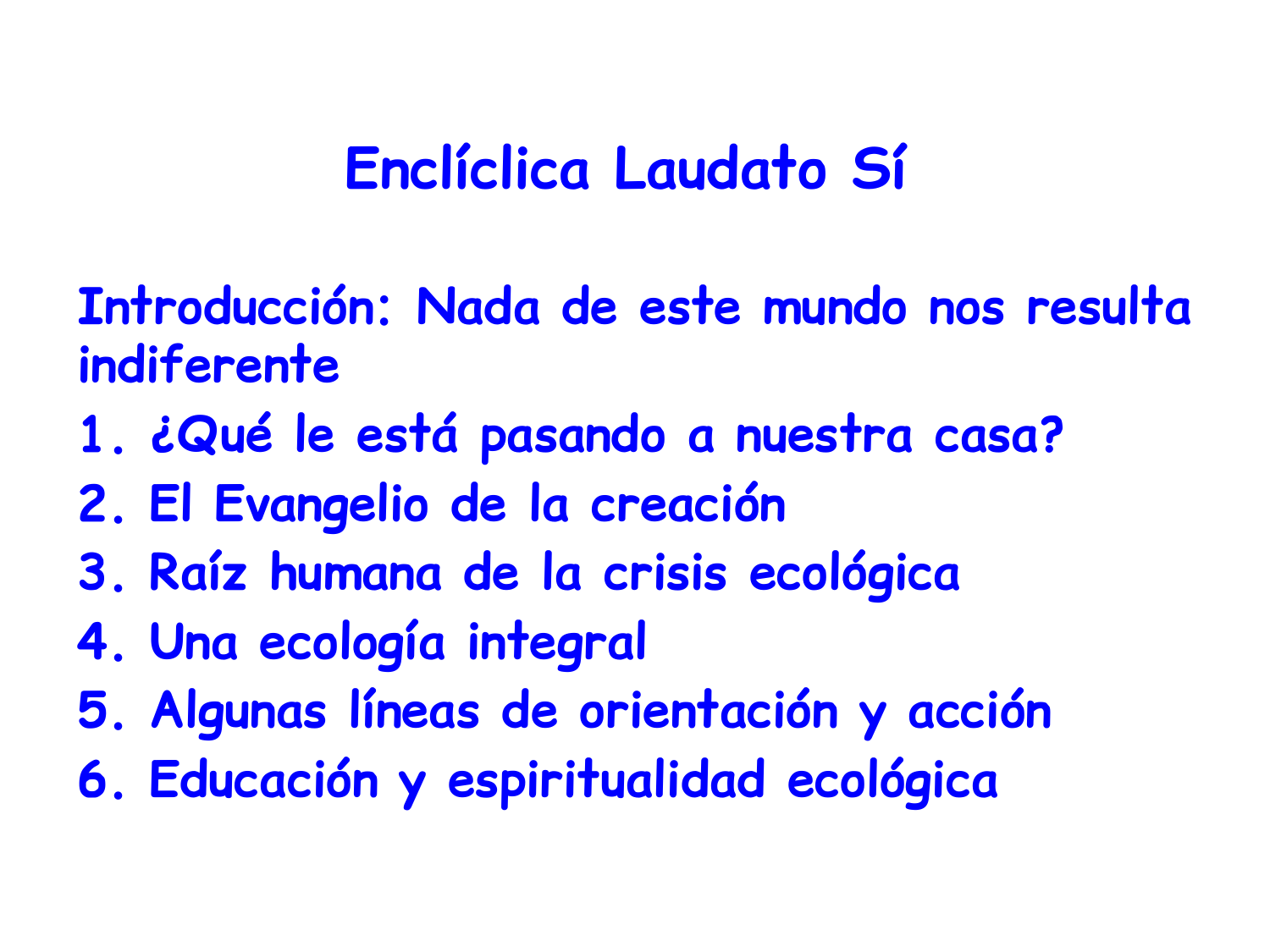

# Enclíclica Laudato Sí
Introducción: Nada de este mundo nos resulta indiferente
¿Qué le está pasando a nuestra casa?
El Evangelio de la creación
Raíz humana de la crisis ecológica
Una ecología integral
Algunas líneas de orientación y acción
Educación y espiritualidad ecológica